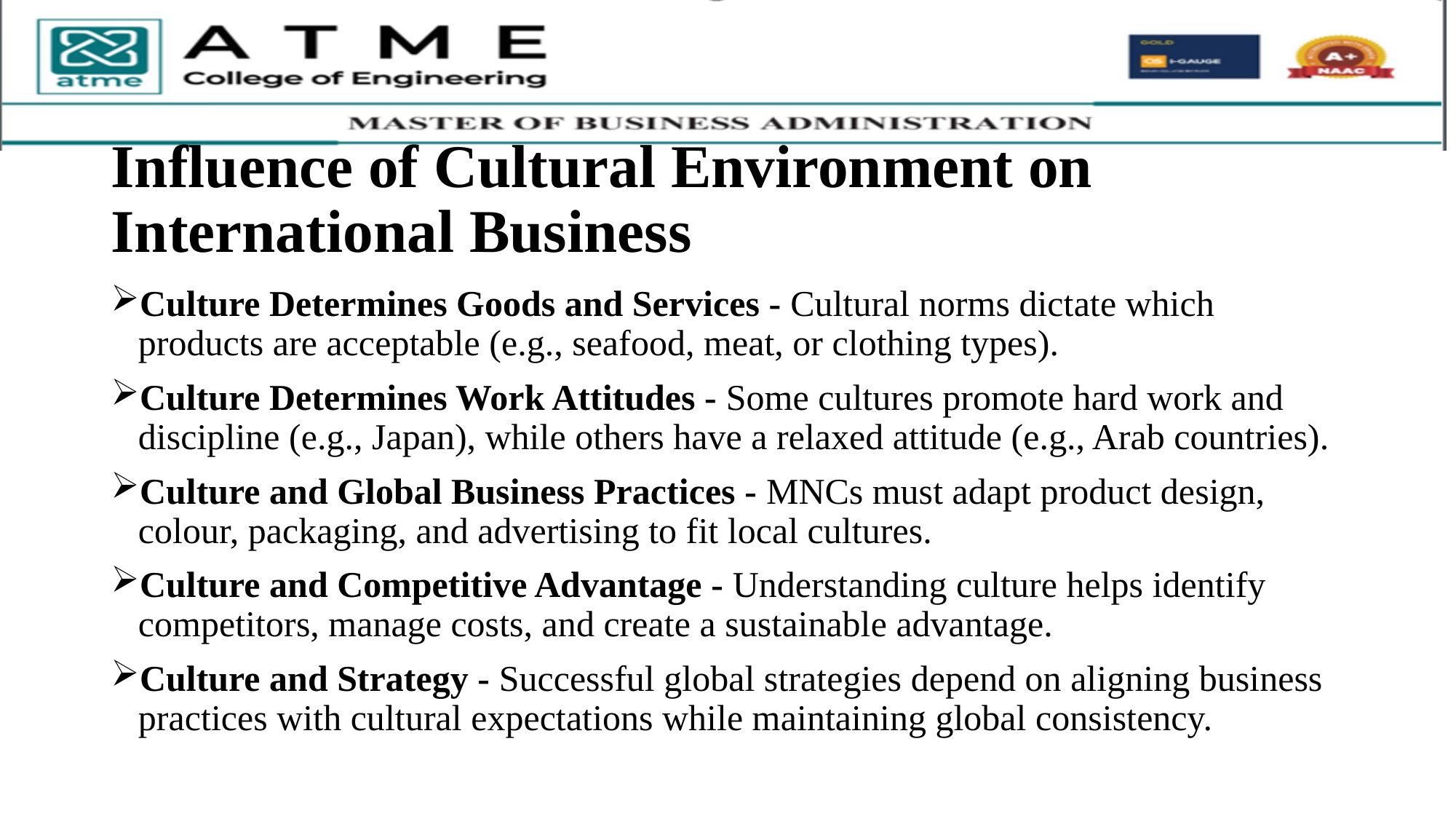

# Influence of Cultural Environment on International Business
Culture Determines Goods and Services - Cultural norms dictate which products are acceptable (e.g., seafood, meat, or clothing types).
Culture Determines Work Attitudes - Some cultures promote hard work and discipline (e.g., Japan), while others have a relaxed attitude (e.g., Arab countries).
Culture and Global Business Practices - MNCs must adapt product design, colour, packaging, and advertising to fit local cultures.
Culture and Competitive Advantage - Understanding culture helps identify competitors, manage costs, and create a sustainable advantage.
Culture and Strategy - Successful global strategies depend on aligning business practices with cultural expectations while maintaining global consistency.